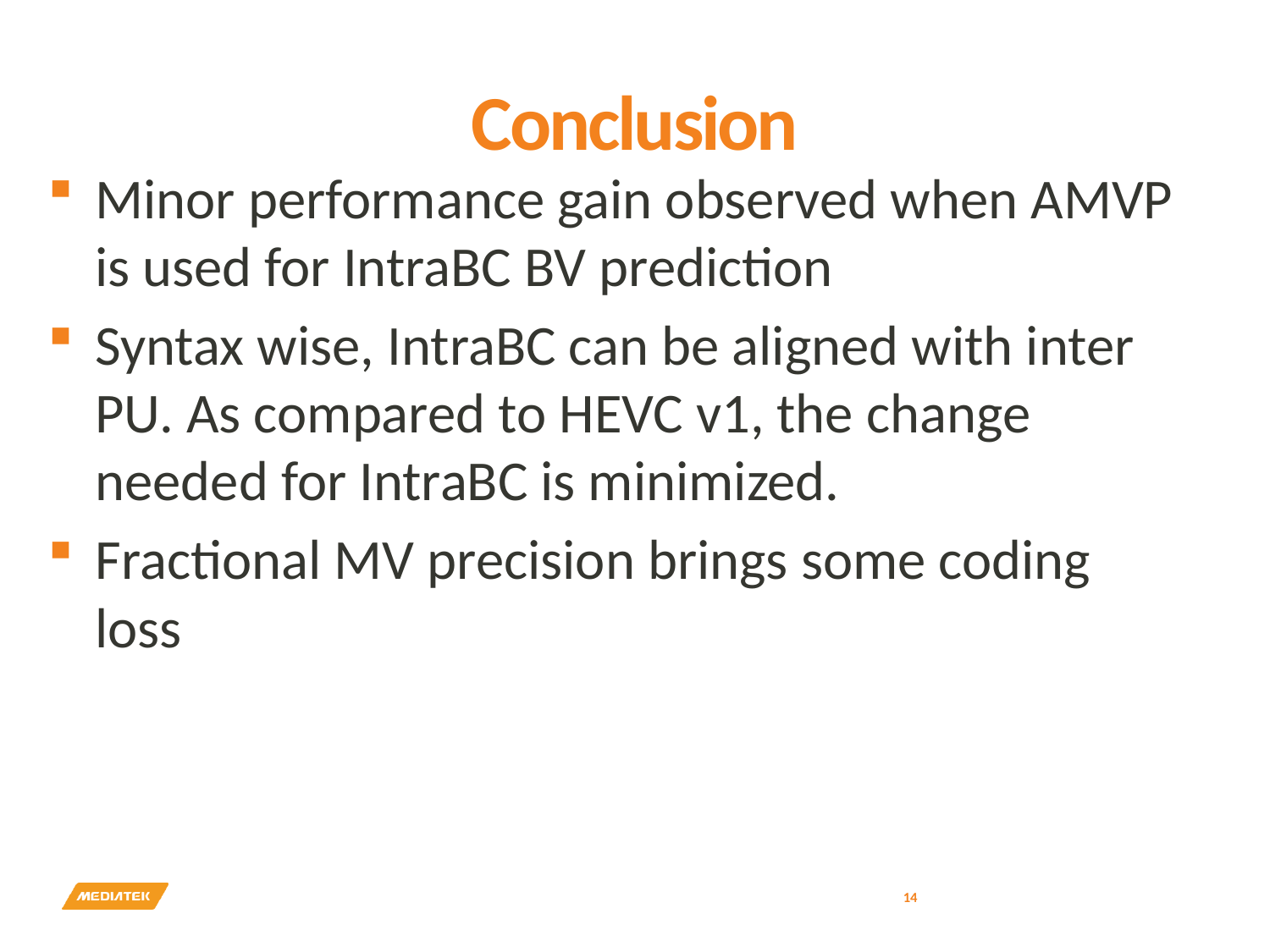

# Conclusion
Minor performance gain observed when AMVP is used for IntraBC BV prediction
Syntax wise, IntraBC can be aligned with inter PU. As compared to HEVC v1, the change needed for IntraBC is minimized.
Fractional MV precision brings some coding loss

14